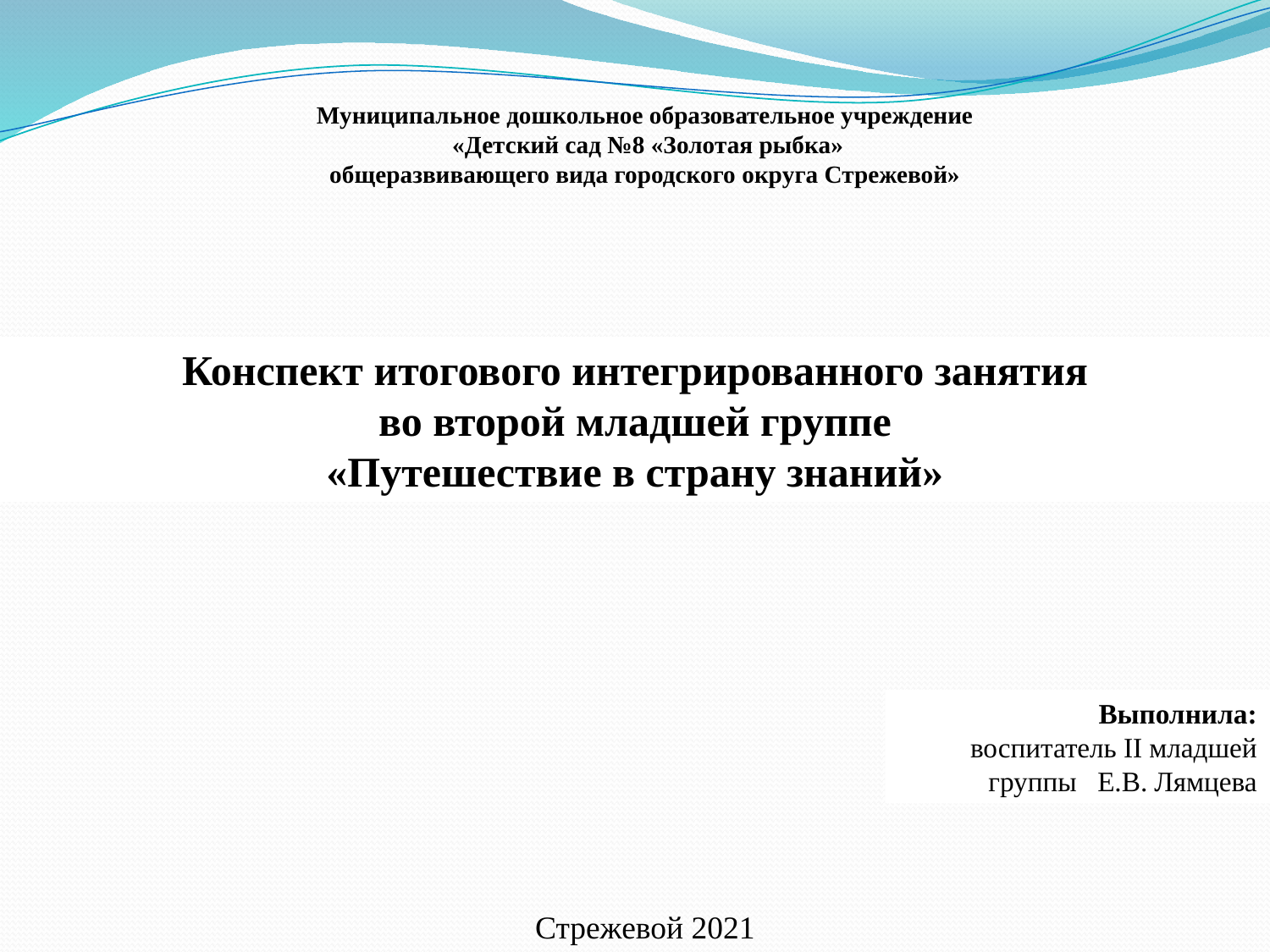

Муниципальное дошкольное образовательное учреждение
 «Детский сад №8 «Золотая рыбка»
общеразвивающего вида городского округа Стрежевой»
Конспект итогового интегрированного занятия
во второй младшей группе
«Путешествие в страну знаний»
Выполнила:
воспитатель II младшей группы   Е.В. Лямцева
Стрежевой 2021